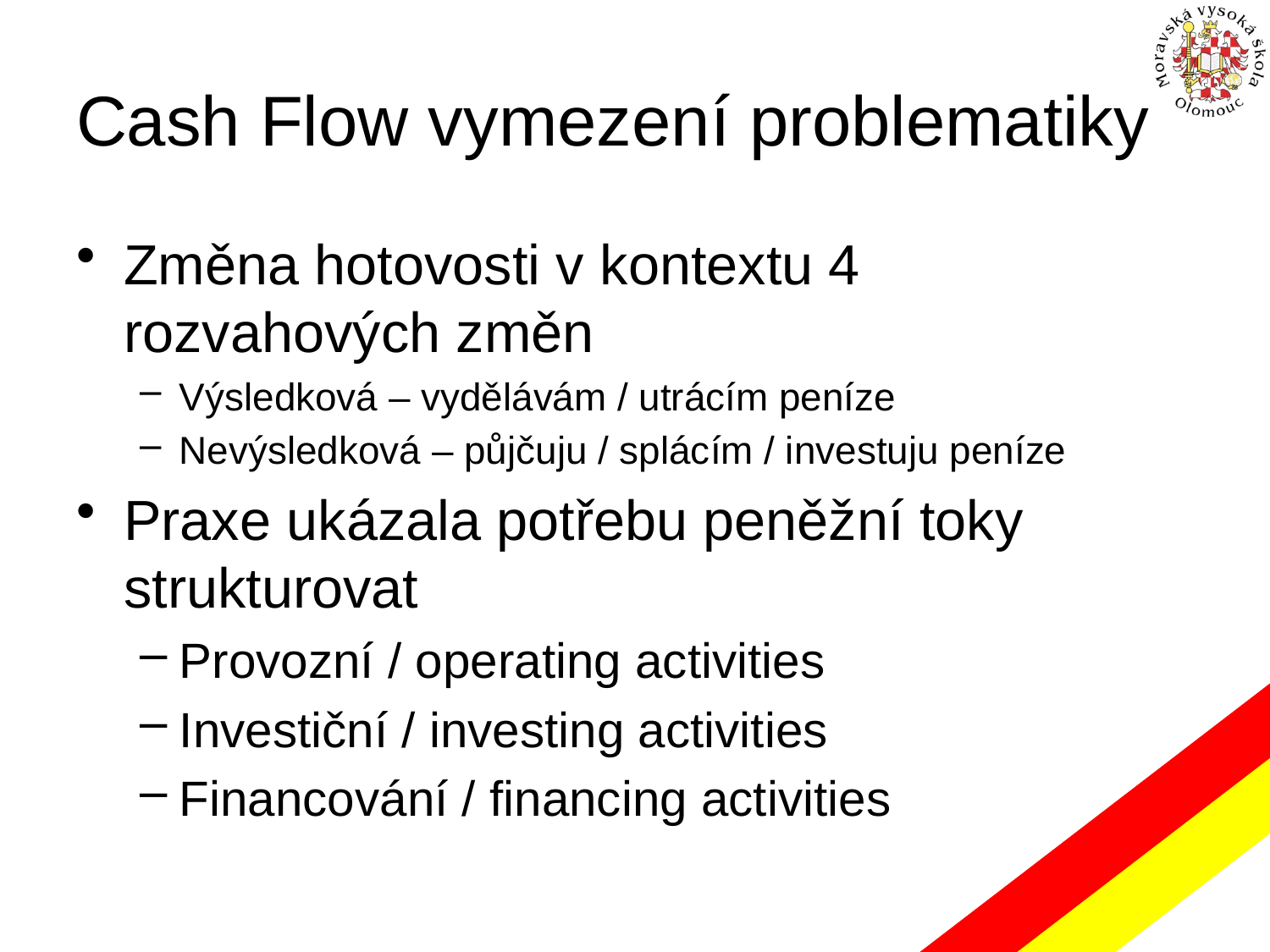

# Cash Flow vymezení problematiky
Změna hotovosti v kontextu 4 rozvahových změn
Výsledková – vydělávám / utrácím peníze
Nevýsledková – půjčuju / splácím / investuju peníze
Praxe ukázala potřebu peněžní toky strukturovat
Provozní / operating activities
Investiční / investing activities
Financování / financing activities